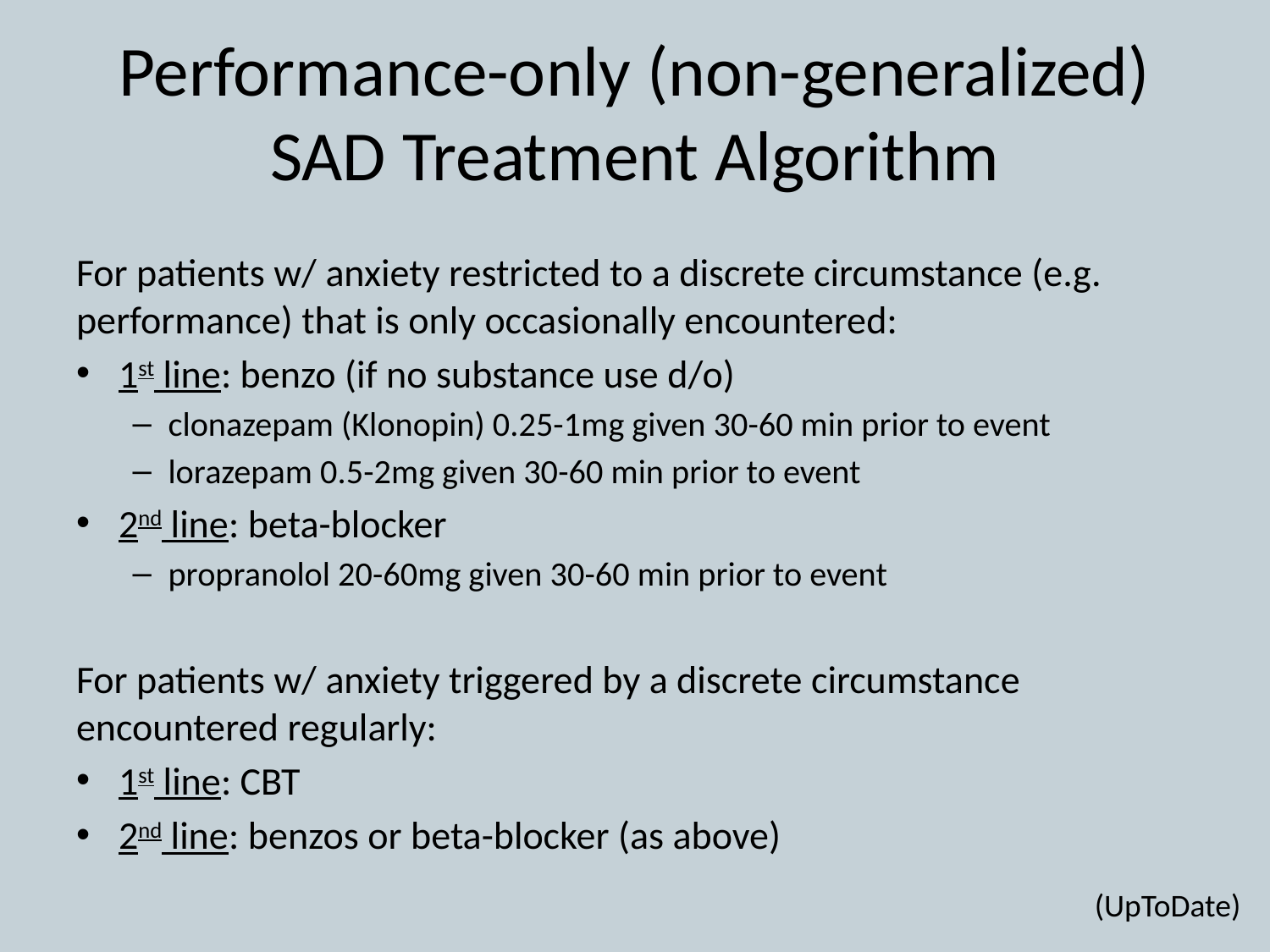

# Performance-only (non-generalized) SAD Treatment Algorithm
For patients w/ anxiety restricted to a discrete circumstance (e.g. performance) that is only occasionally encountered:
1st line: benzo (if no substance use d/o)
clonazepam (Klonopin) 0.25-1mg given 30-60 min prior to event
lorazepam 0.5-2mg given 30-60 min prior to event
2nd line: beta-blocker
propranolol 20-60mg given 30-60 min prior to event

For patients w/ anxiety triggered by a discrete circumstance encountered regularly:
1st line: CBT
2nd line: benzos or beta-blocker (as above)

(UpToDate)